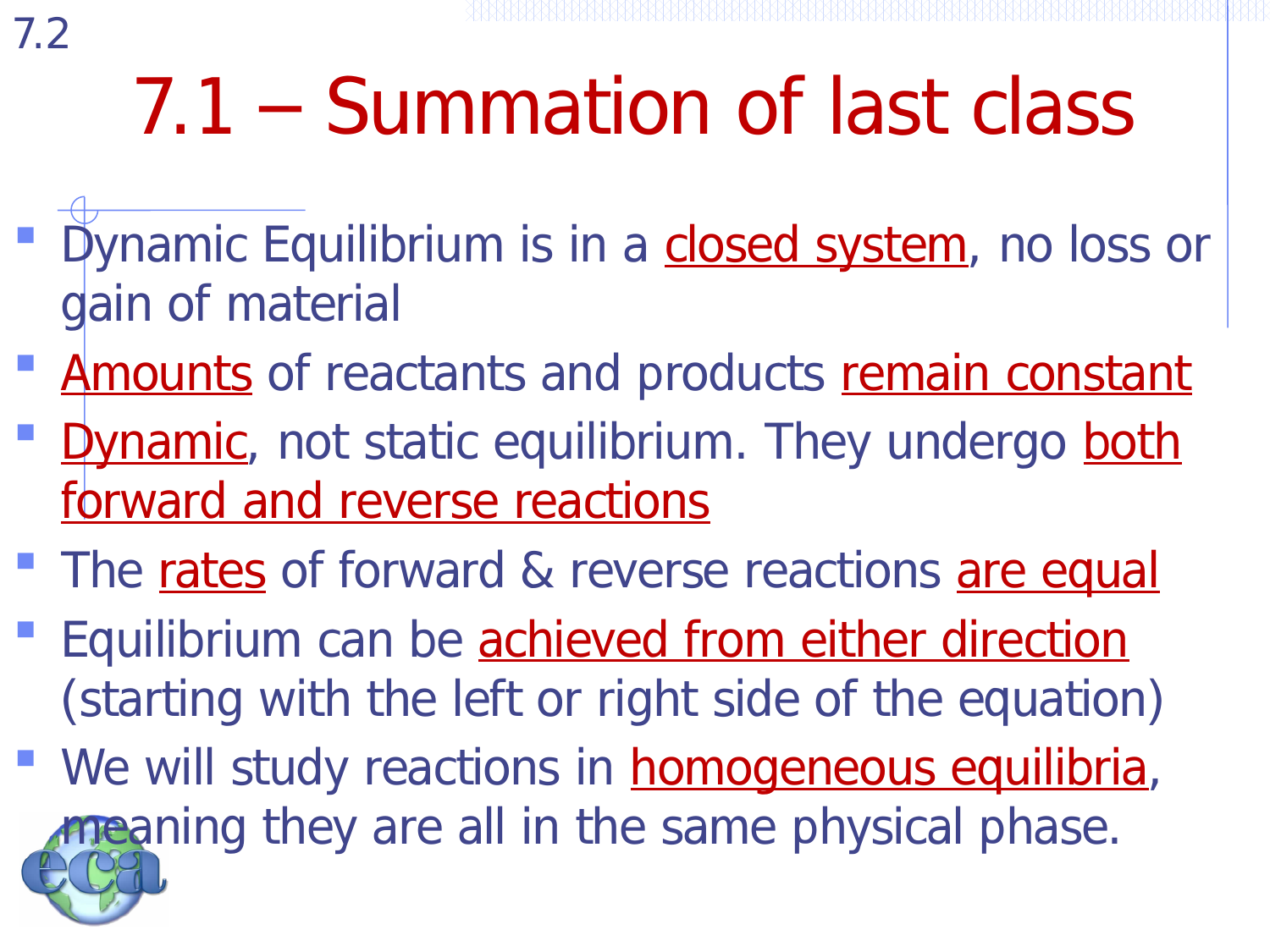

# 7.1 – Summation of last class
Dynamic Equilibrium is in a closed system, no loss or gain of material
Amounts of reactants and products remain constant
Dynamic, not static equilibrium. They undergo both forward and reverse reactions
The rates of forward & reverse reactions are equal
Equilibrium can be achieved from either direction (starting with the left or right side of the equation)
We will study reactions in homogeneous equilibria, 	meaning they are all in the same physical phase.